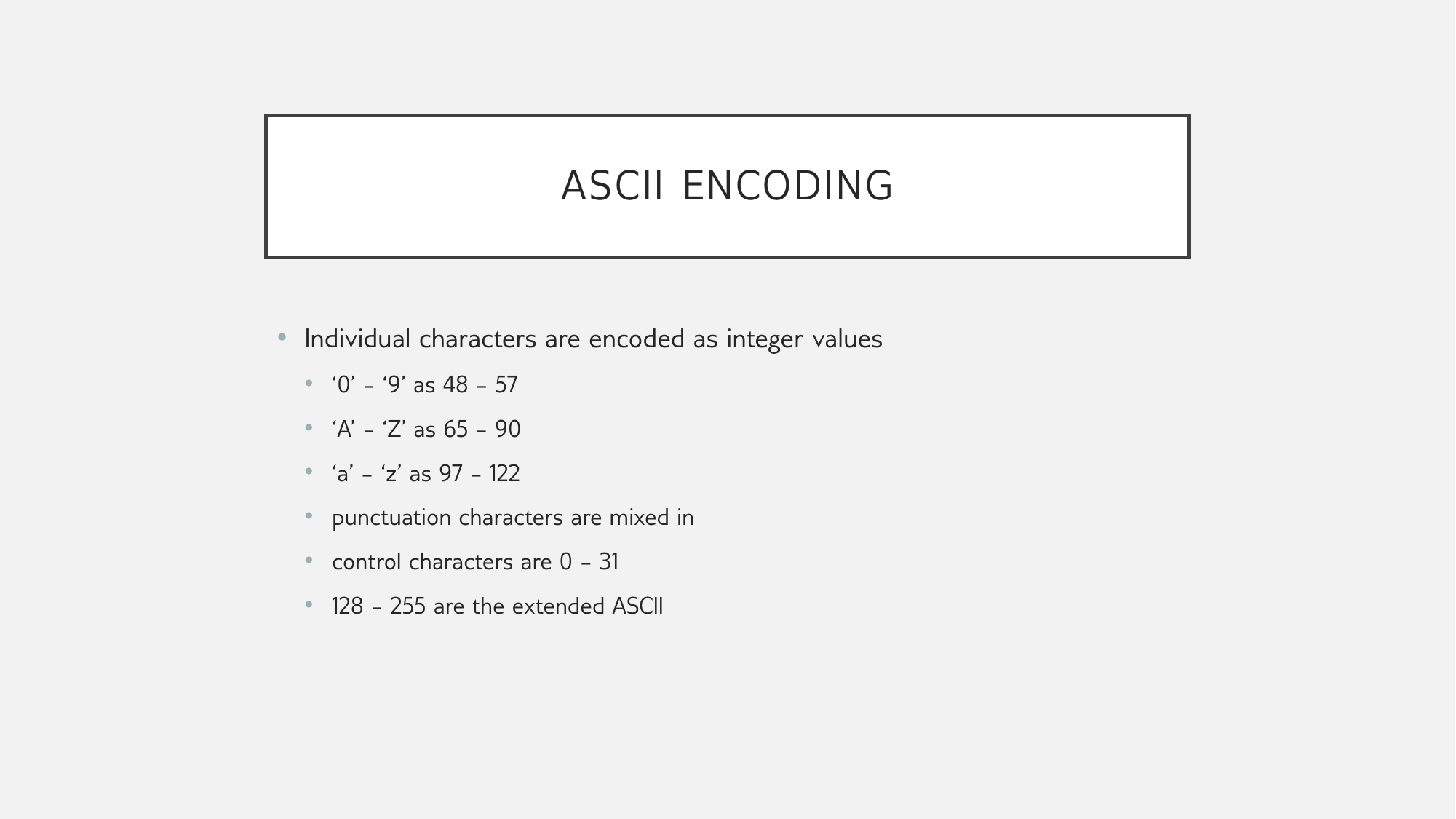

# ASCII Encoding
Individual characters are encoded as integer values
‘0’ – ‘9’ as 48 – 57
‘A’ – ‘Z’ as 65 – 90
‘a’ – ‘z’ as 97 – 122
punctuation characters are mixed in
control characters are 0 – 31
128 – 255 are the extended ASCII